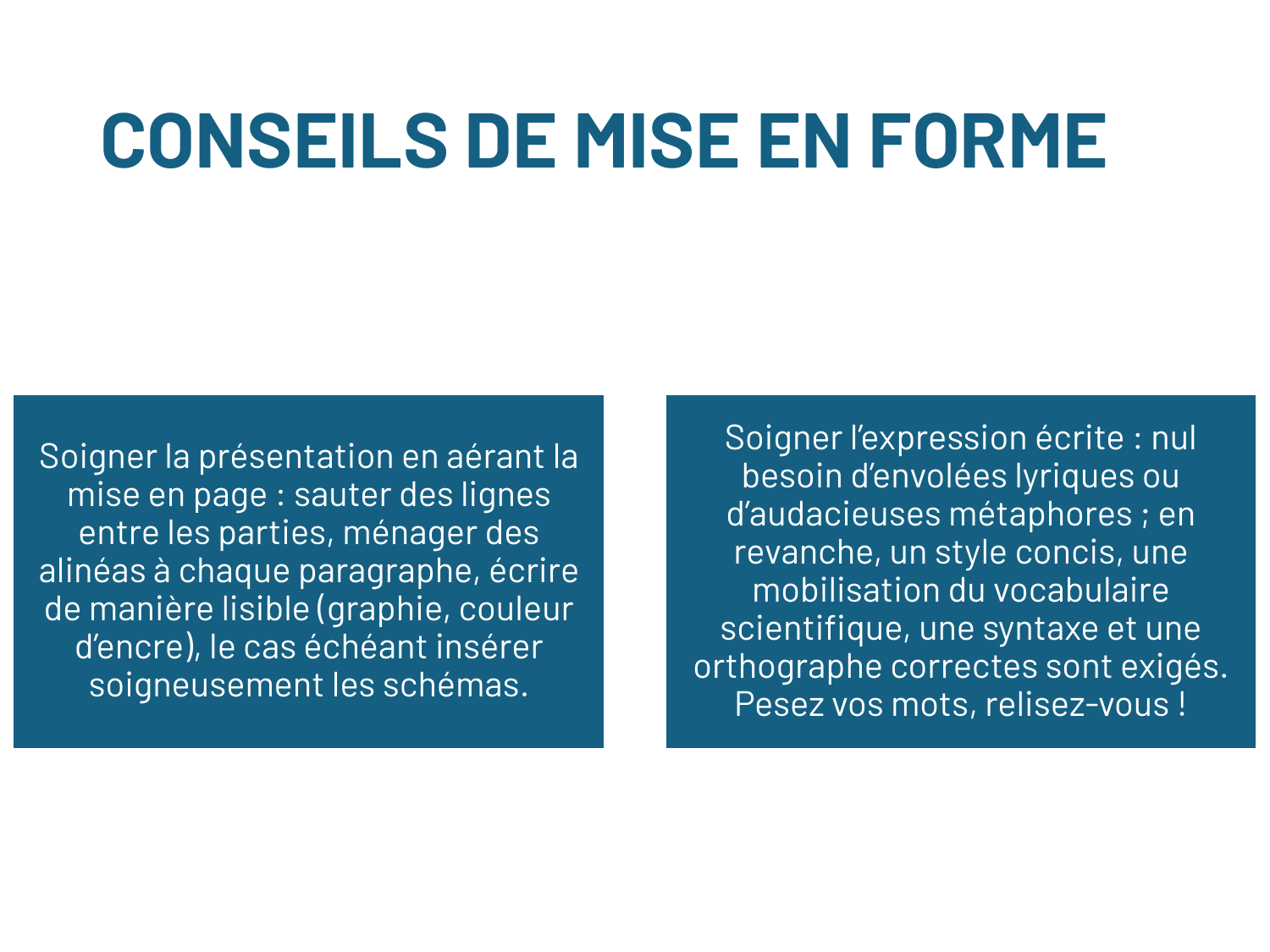

# CONSEILS DE MISE EN FORME
Soigner la présentation en aérant la mise en page : sauter des lignes entre les parties, ménager des alinéas à chaque paragraphe, écrire de manière lisible (graphie, couleur d’encre), le cas échéant insérer soigneusement les schémas.
Soigner l’expression écrite : nul besoin d’envolées lyriques ou d’audacieuses métaphores ; en revanche, un style concis, une mobilisation du vocabulaire scientifique, une syntaxe et une orthographe correctes sont exigés. Pesez vos mots, relisez-vous !